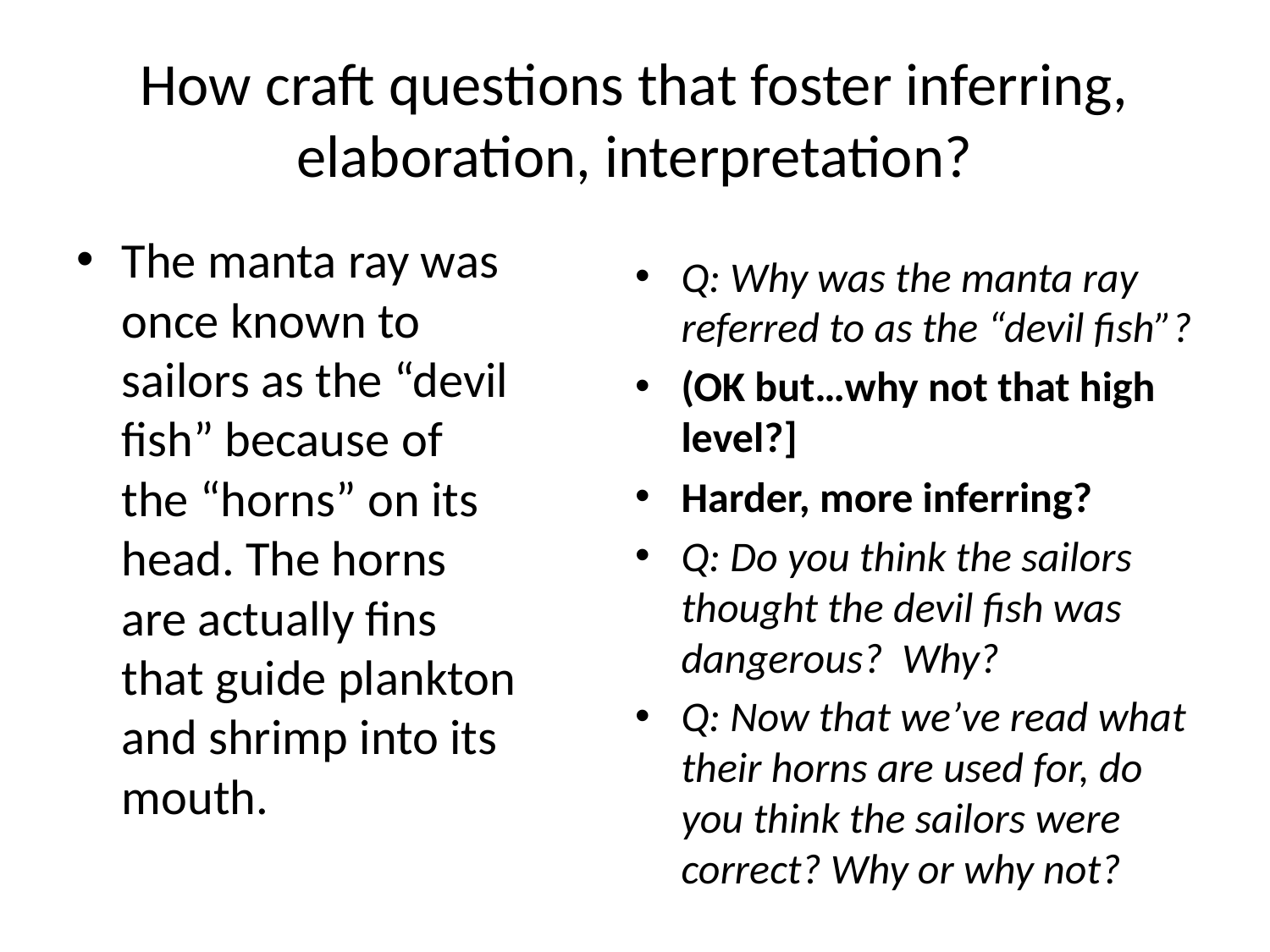

# How craft questions that foster inferring, elaboration, interpretation?
The manta ray was once known to sailors as the “devil fish” because of the “horns” on its head. The horns are actually fins that guide plankton and shrimp into its mouth.
Q: Why was the manta ray referred to as the “devil fish”?
(OK but…why not that high level?]
Harder, more inferring?
Q: Do you think the sailors thought the devil fish was dangerous?  Why?
Q: Now that we’ve read what their horns are used for, do you think the sailors were correct? Why or why not?